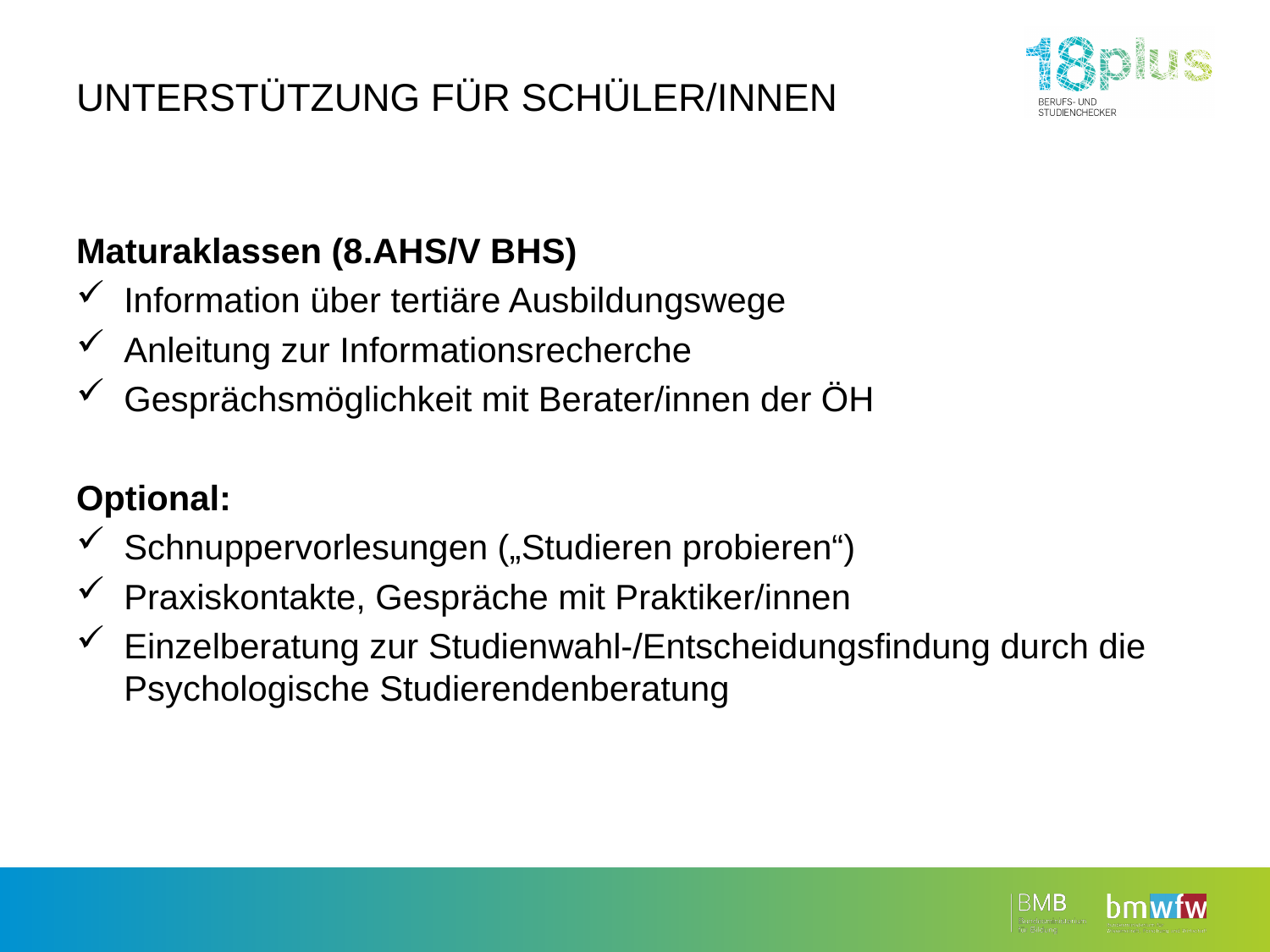

# Unterstützung für Schüler/innen
Maturaklassen (8.AHS/V BHS)
Information über tertiäre Ausbildungswege
Anleitung zur Informationsrecherche
Gesprächsmöglichkeit mit Berater/innen der ÖH

Optional:
Schnuppervorlesungen („Studieren probieren“)
Praxiskontakte, Gespräche mit Praktiker/innen
Einzelberatung zur Studienwahl-/Entscheidungsfindung durch die Psychologische Studierendenberatung